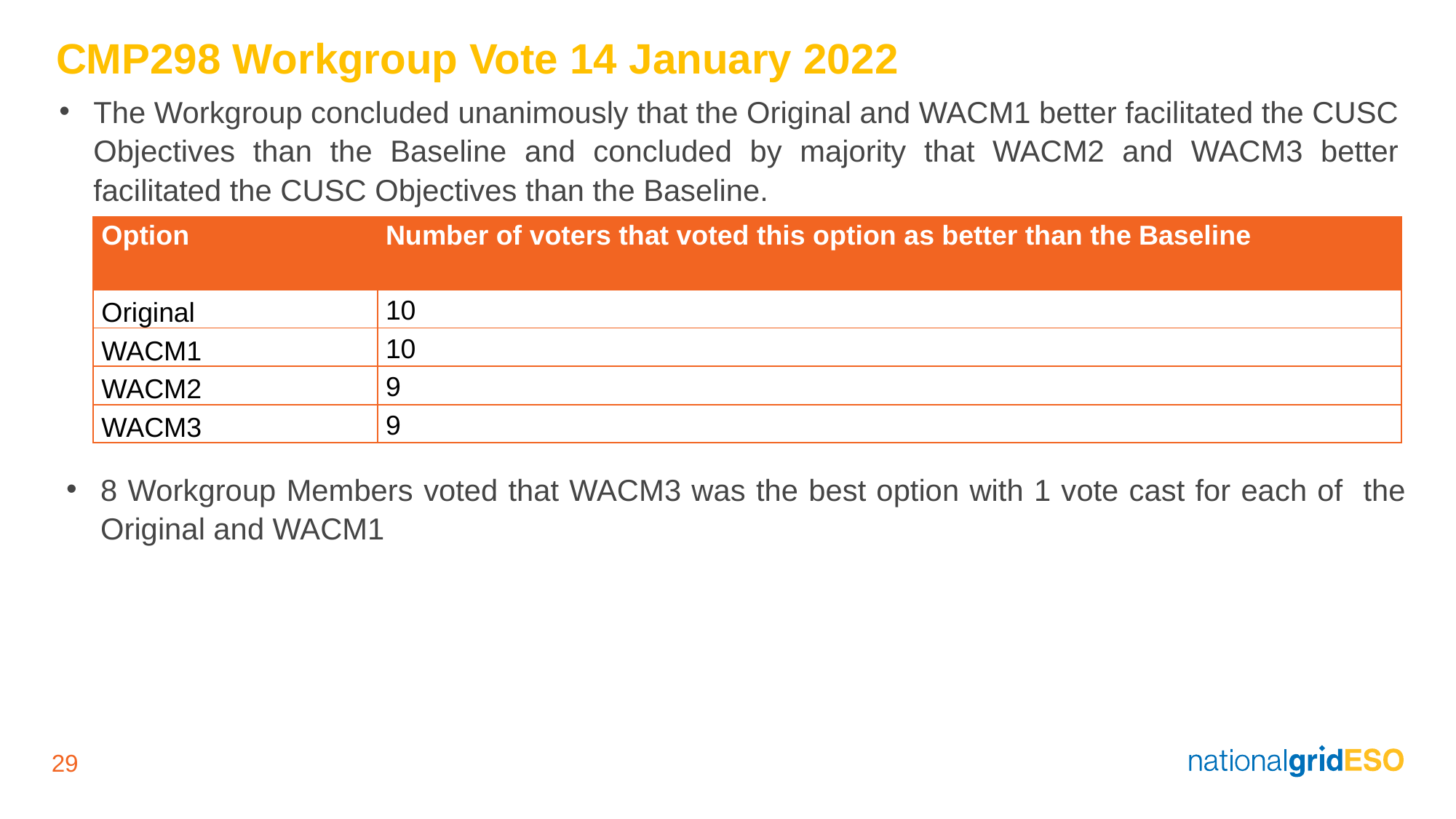

# CMP298 Workgroup Vote 14 January 2022
The Workgroup concluded unanimously that the Original and WACM1 better facilitated the CUSC Objectives than the Baseline and concluded by majority that WACM2 and WACM3 better facilitated the CUSC Objectives than the Baseline.
| Option | Number of voters that voted this option as better than the Baseline |
| --- | --- |
| Original | 10 |
| WACM1 | 10 |
| WACM2 | 9 |
| WACM3 | 9 |
8 Workgroup Members voted that WACM3 was the best option with 1 vote cast for each of  the Original and WACM1